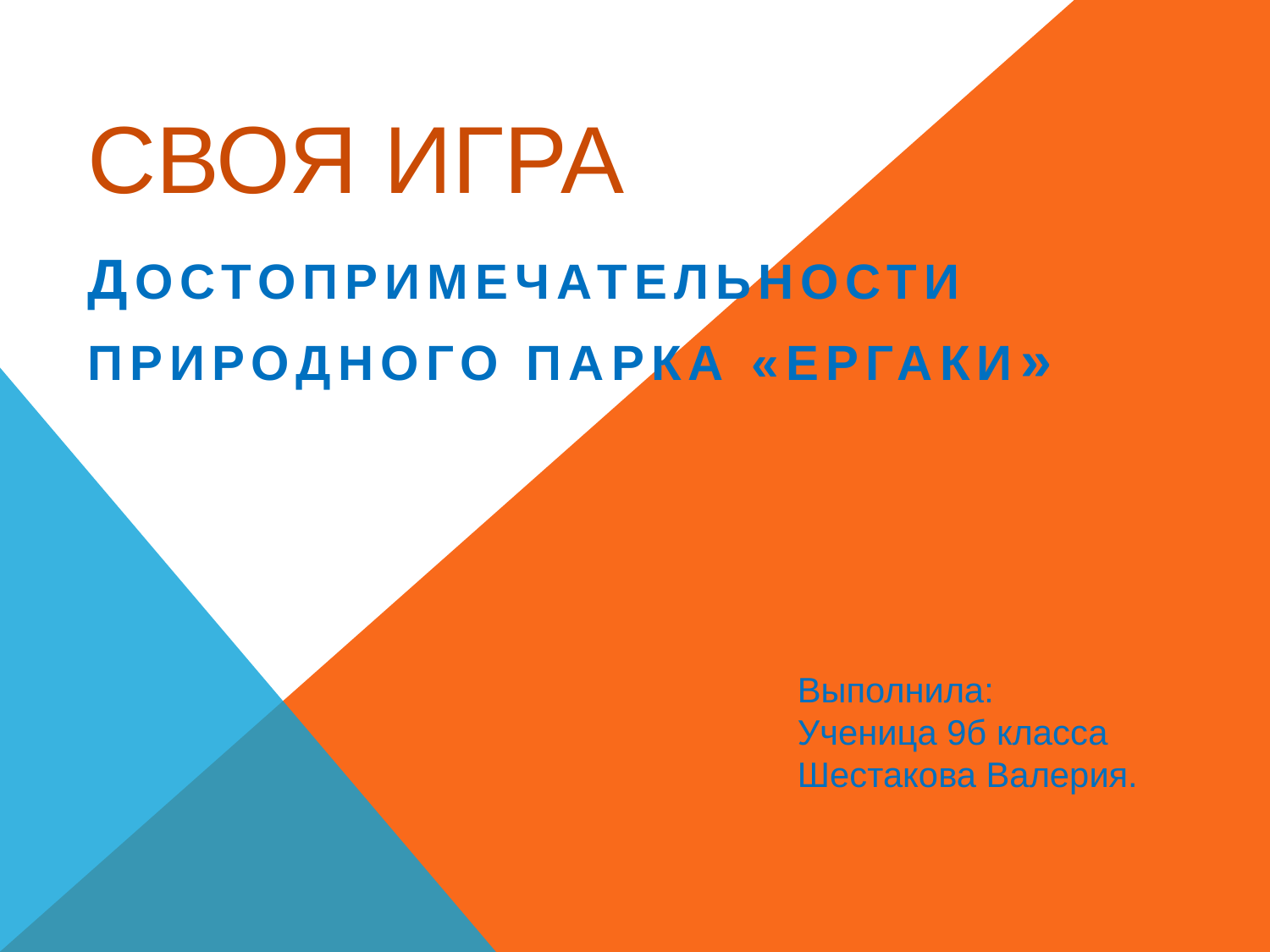

# Своя игра
Достопримечательности
природного парка «Ергаки»

Выполнила:
Ученица 9б класса
Шестакова Валерия.